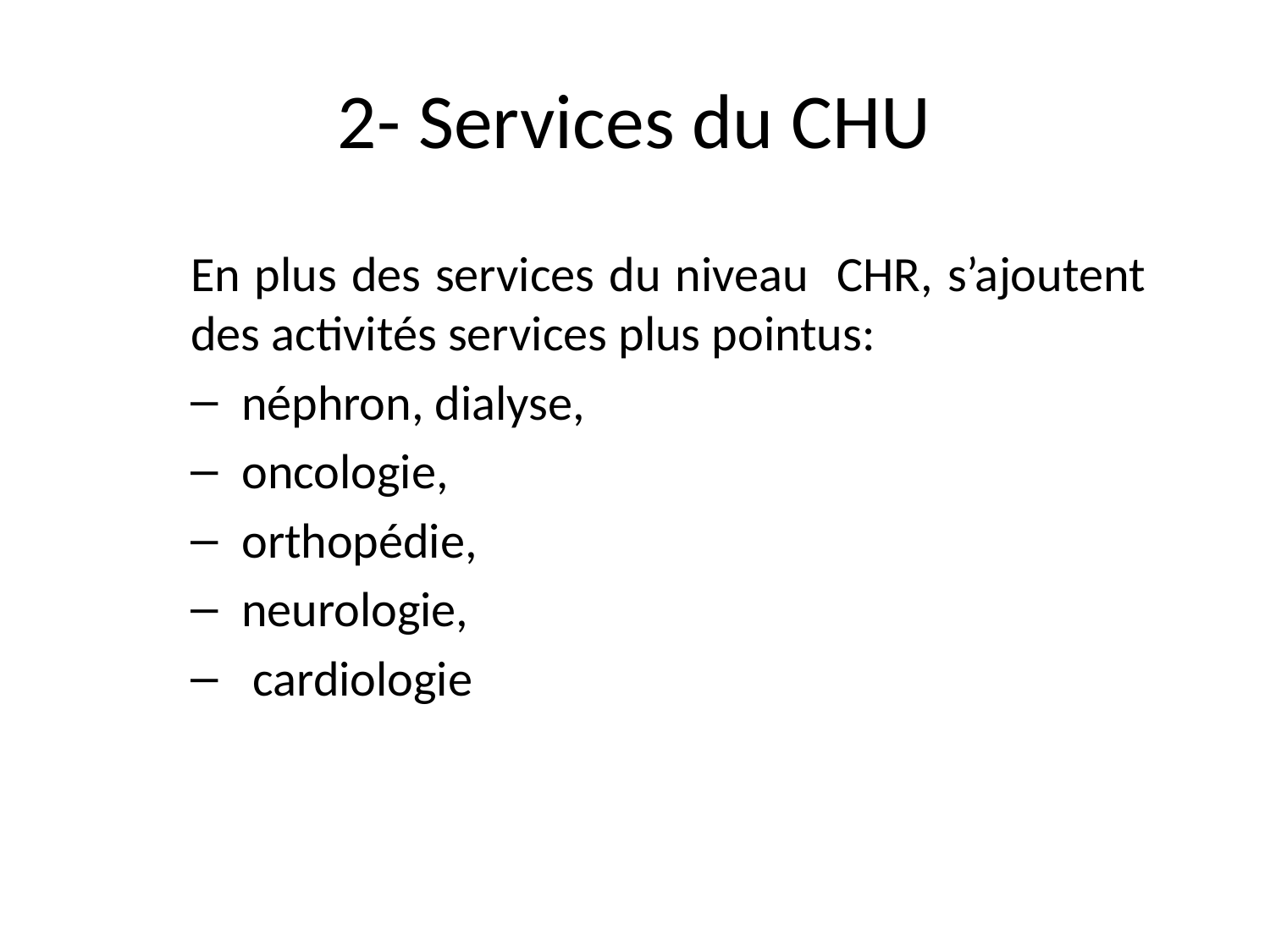

# 2- Services du CHU
En plus des services du niveau  CHR, s’ajoutent des activités services plus pointus:
 néphron, dialyse,
 oncologie,
 orthopédie,
 neurologie,
  cardiologie